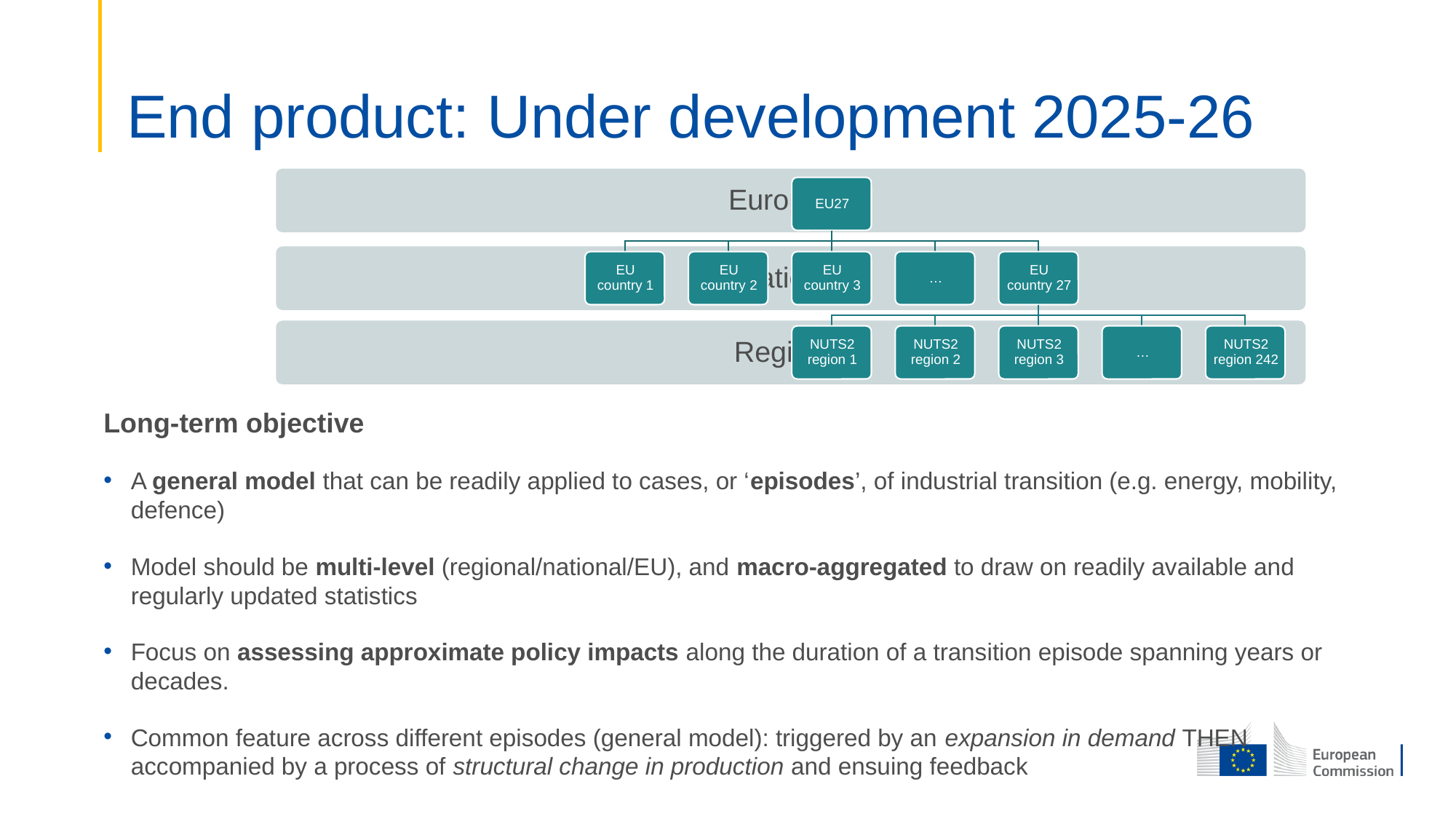

Regional
National
European
EU27
EU country 1
EU country 2
EU country 3
…
EU country 27
NUTS2 region 1
NUTS2 region 2
NUTS2 region 3
…
NUTS2 region 242
# End product: Under development 2025-26
Long-term objective
A general model that can be readily applied to cases, or ‘episodes’, of industrial transition (e.g. energy, mobility, defence)
Model should be multi-level (regional/national/EU), and macro-aggregated to draw on readily available and regularly updated statistics
Focus on assessing approximate policy impacts along the duration of a transition episode spanning years or decades.
Common feature across different episodes (general model): triggered by an expansion in demand THEN accompanied by a process of structural change in production and ensuing feedback